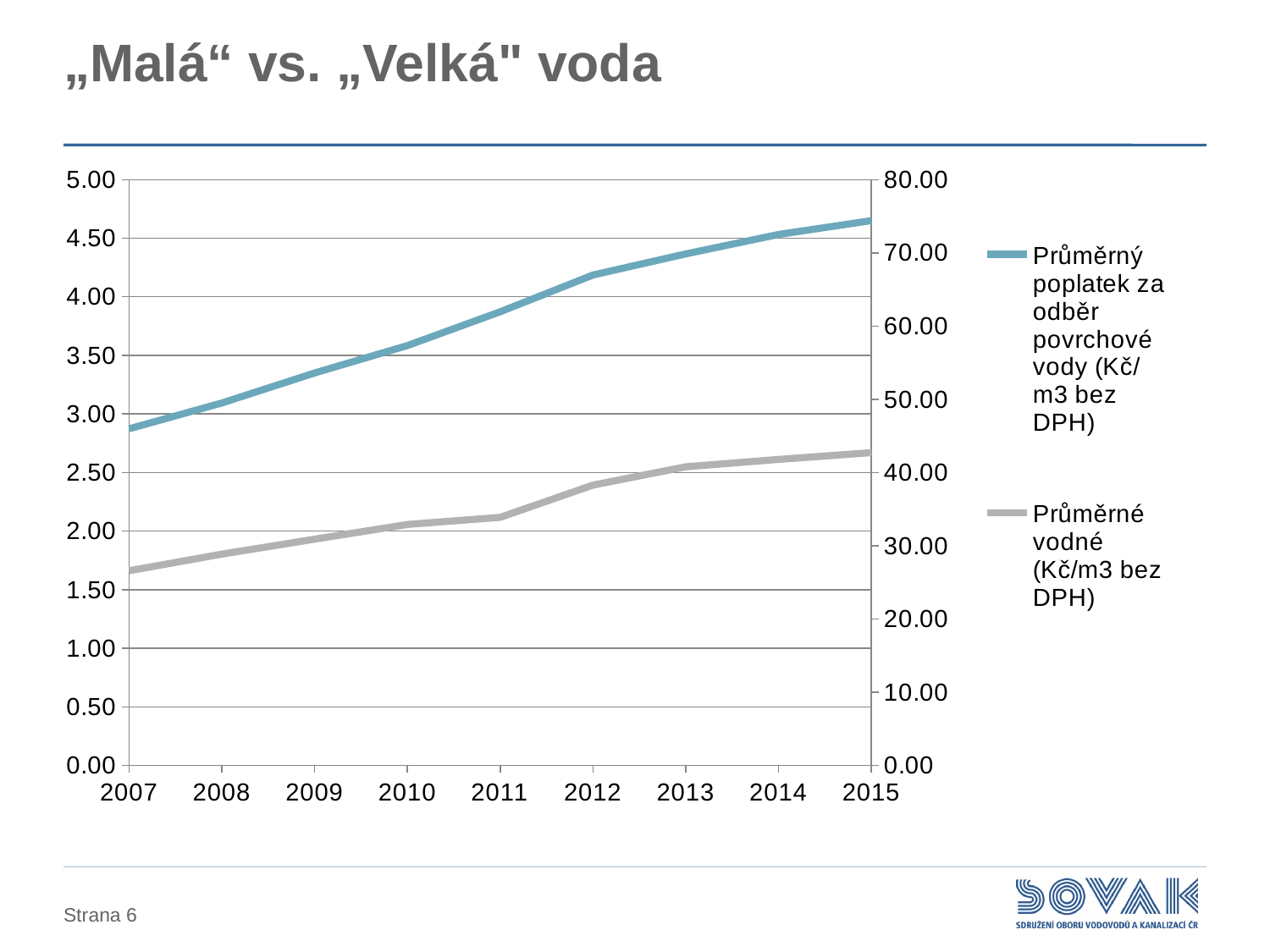

# „Malá“ vs. „Velká" voda

### Chart

| Category | Průměrný poplatek za odběr povrchové vody (Kč/m3 bez DPH) | Průměrné vodné (Kč/m3 bez DPH) |
|---|---|---|